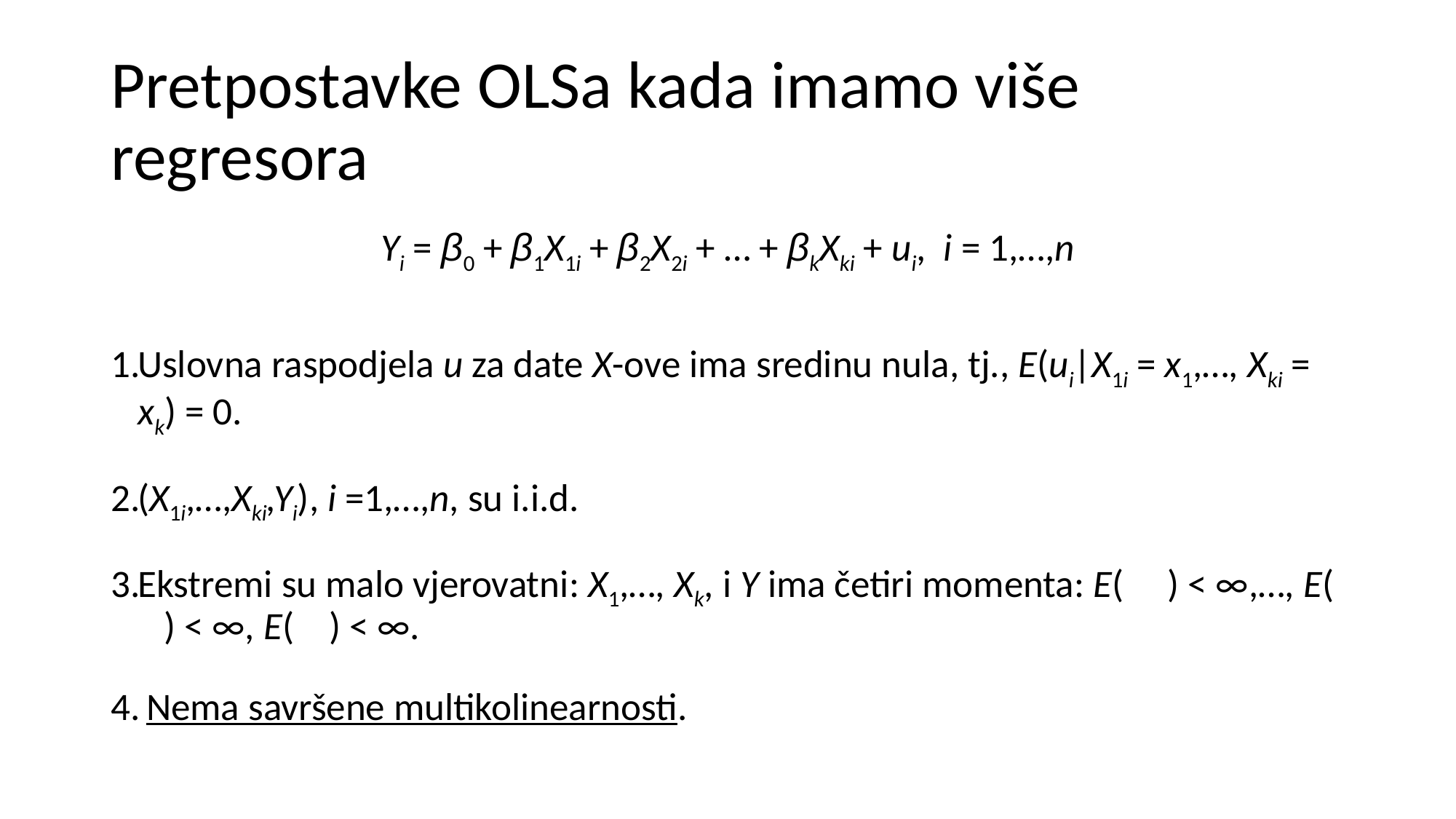

# Pretpostavke OLSa kada imamo više regresora
Yi = β0 + β1X1i + β2X2i + … + βkXki + ui,  i = 1,…,n

Uslovna raspodjela u za date X-ove ima sredinu nula, tj., E(ui|X1i = x1,…, Xki = xk) = 0.
(X1i,…,Xki,Yi), i =1,…,n, su i.i.d.
Ekstremi su malo vjerovatni: X1,…, Xk, i Y ima četiri momenta: E(     ) < ∞,…, E(     ) < ∞, E(    ) < ∞.
 Nema savršene multikolinearnosti.